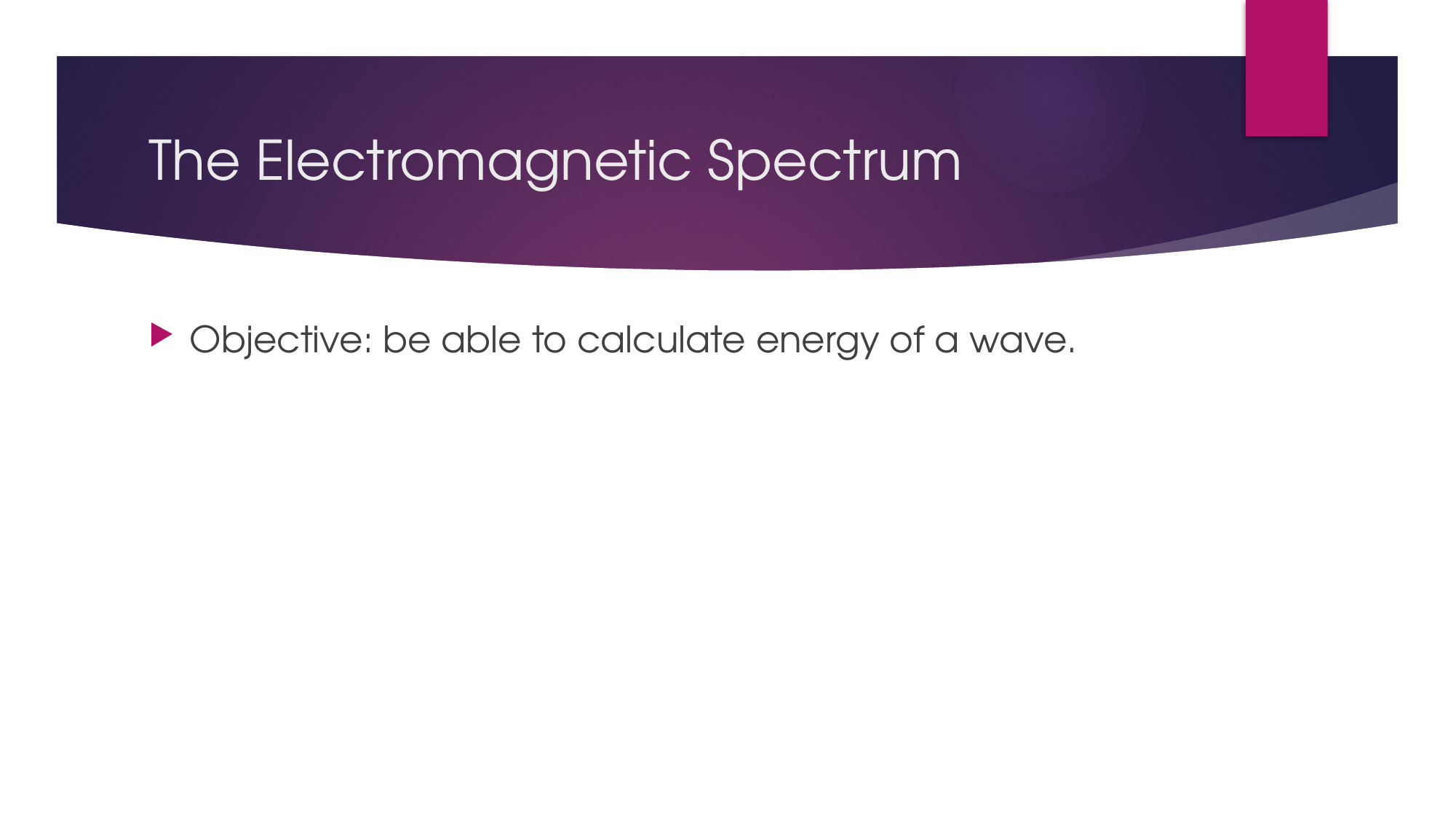

# The Electromagnetic Spectrum
Objective: be able to calculate energy of a wave.